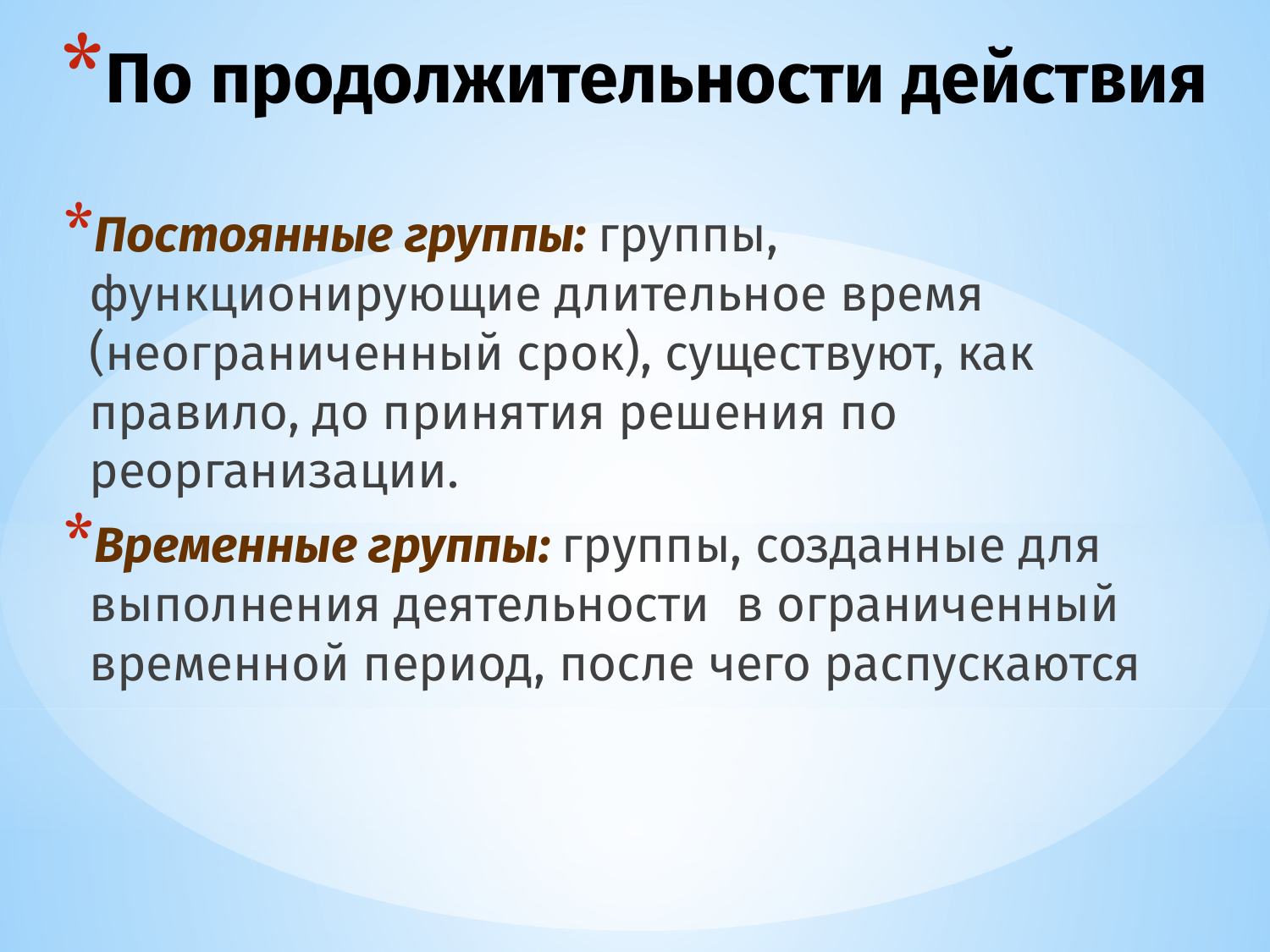

# По продолжительности действия
Постоянные группы: группы, функционирующие длительное время (неограниченный срок), существуют, как правило, до принятия решения по реорганизации.
Временные группы: группы, созданные для выполнения деятельности  в ограниченный временной период, после чего распускаются